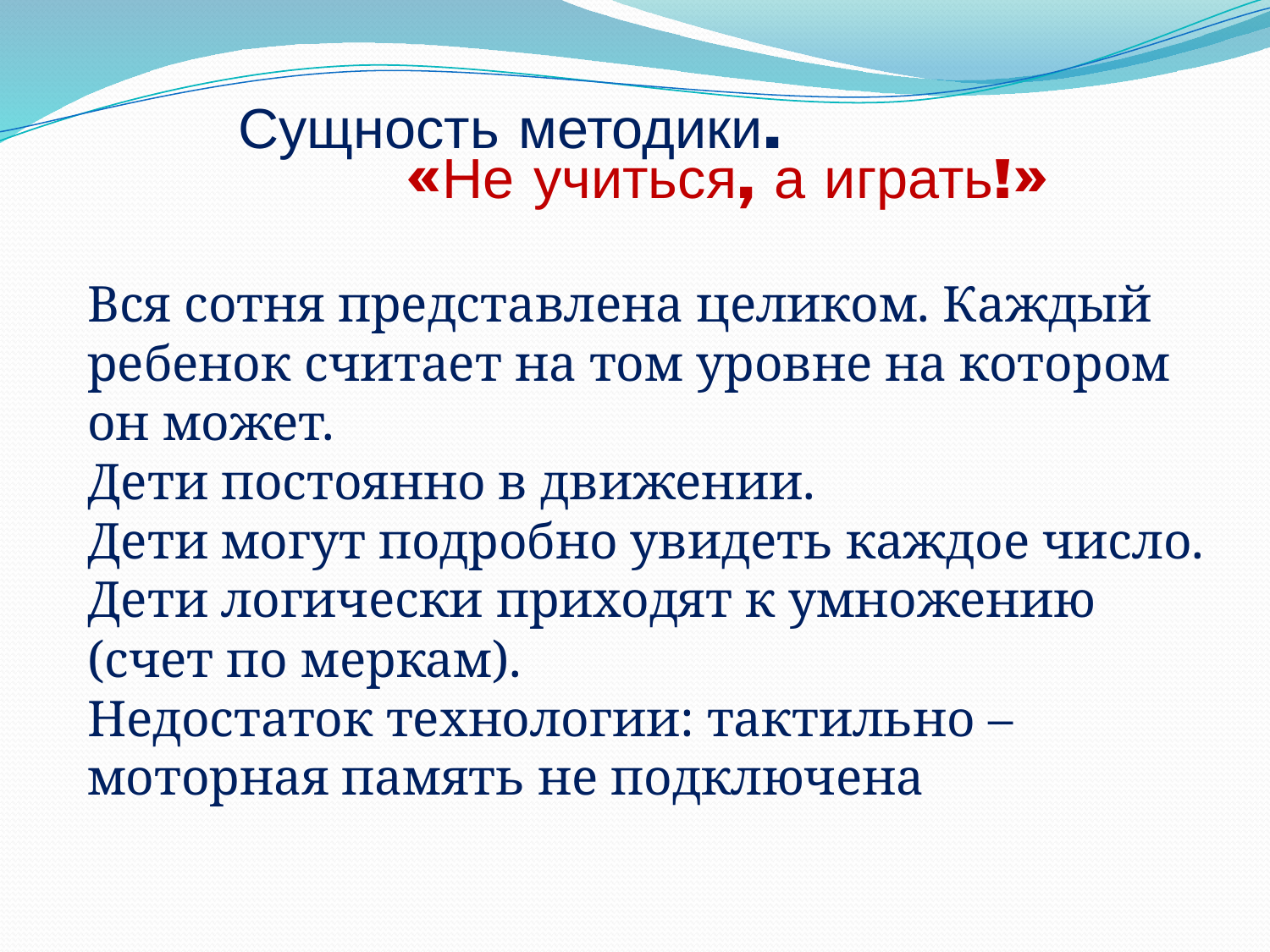

Сущность методики.
#
«Не учиться, а играть!»

Вся сотня представлена целиком. Каждый ребенок считает на том уровне на котором он может.
Дети постоянно в движении.
Дети могут подробно увидеть каждое число.
Дети логически приходят к умножению (счет по меркам).
Недостаток технологии: тактильно –моторная память не подключена